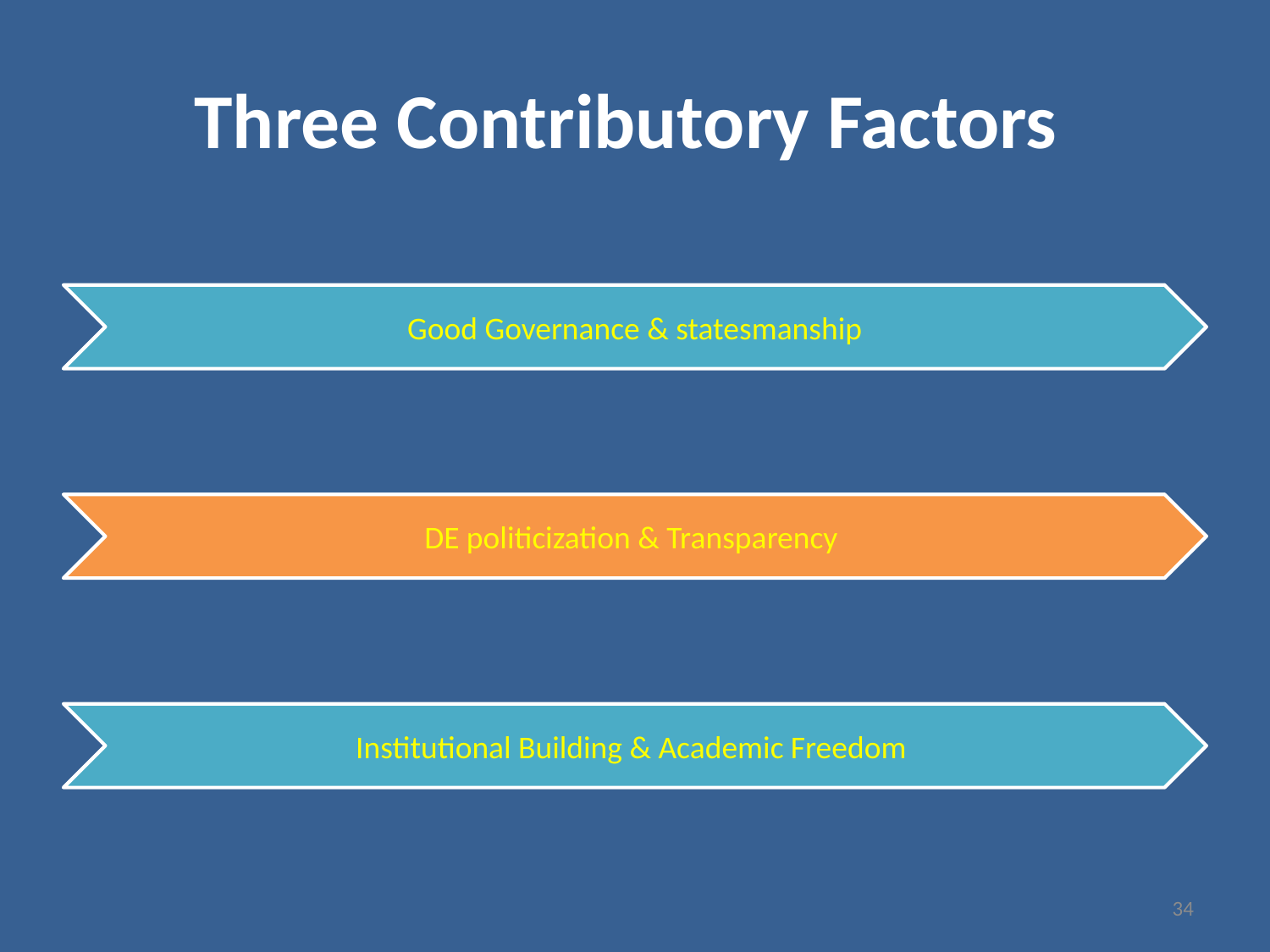

# Three Contributory Factors
Good Governance & statesmanship
DE politicization & Transparency
Institutional Building & Academic Freedom
34